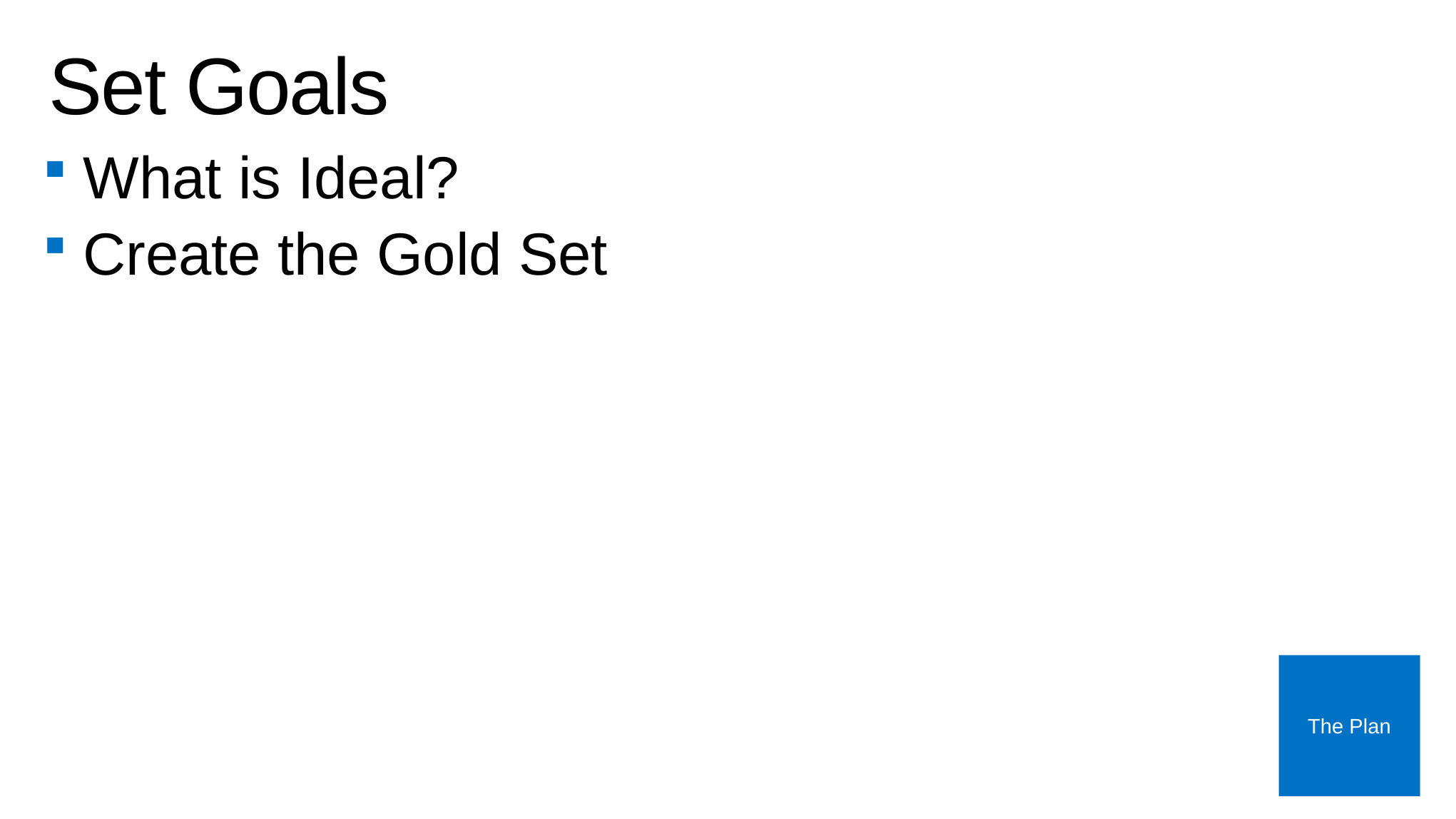

# Set Goals
What is Ideal?
Create the Gold Set
The Plan